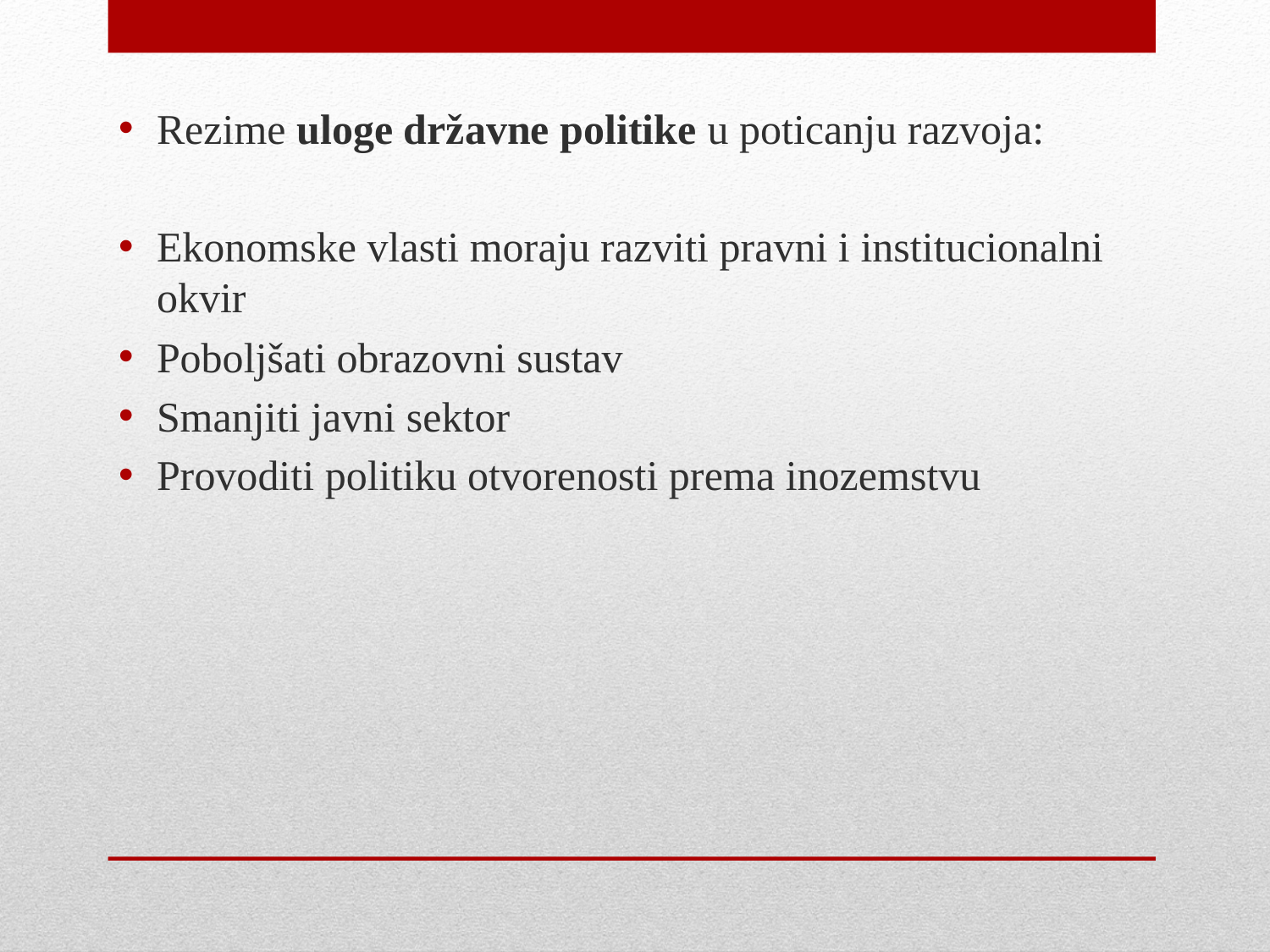

Rezime uloge državne politike u poticanju razvoja:

Ekonomske vlasti moraju razviti pravni i institucionalni okvir
Poboljšati obrazovni sustav
Smanjiti javni sektor
Provoditi politiku otvorenosti prema inozemstvu